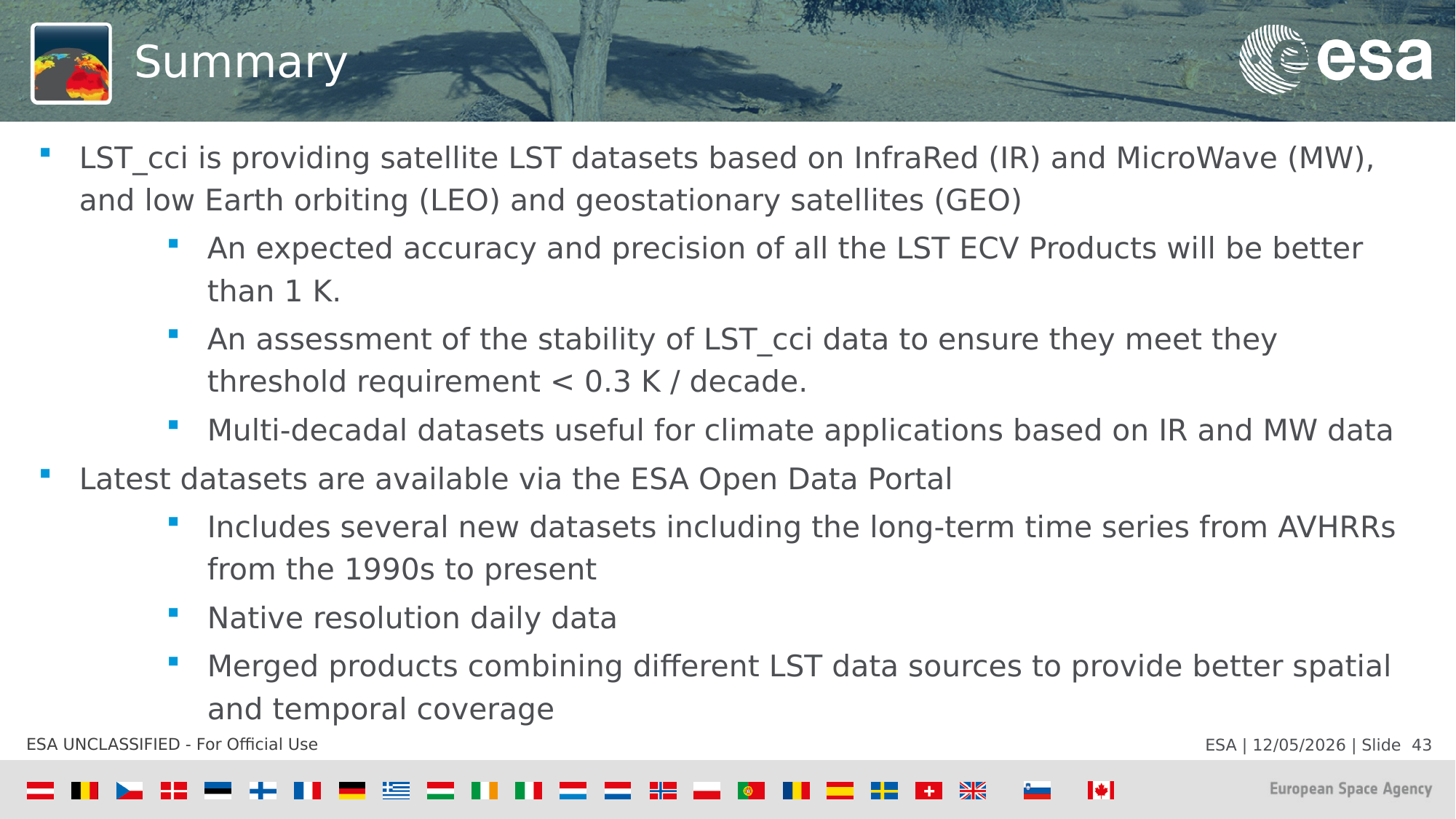

# Summary
LST_cci is providing satellite LST datasets based on InfraRed (IR) and MicroWave (MW), and low Earth orbiting (LEO) and geostationary satellites (GEO)
An expected accuracy and precision of all the LST ECV Products will be better than 1 K.
An assessment of the stability of LST_cci data to ensure they meet they threshold requirement < 0.3 K / decade.
Multi-decadal datasets useful for climate applications based on IR and MW data
Latest datasets are available via the ESA Open Data Portal
Includes several new datasets including the long-term time series from AVHRRs from the 1990s to present
Native resolution daily data
Merged products combining different LST data sources to provide better spatial and temporal coverage